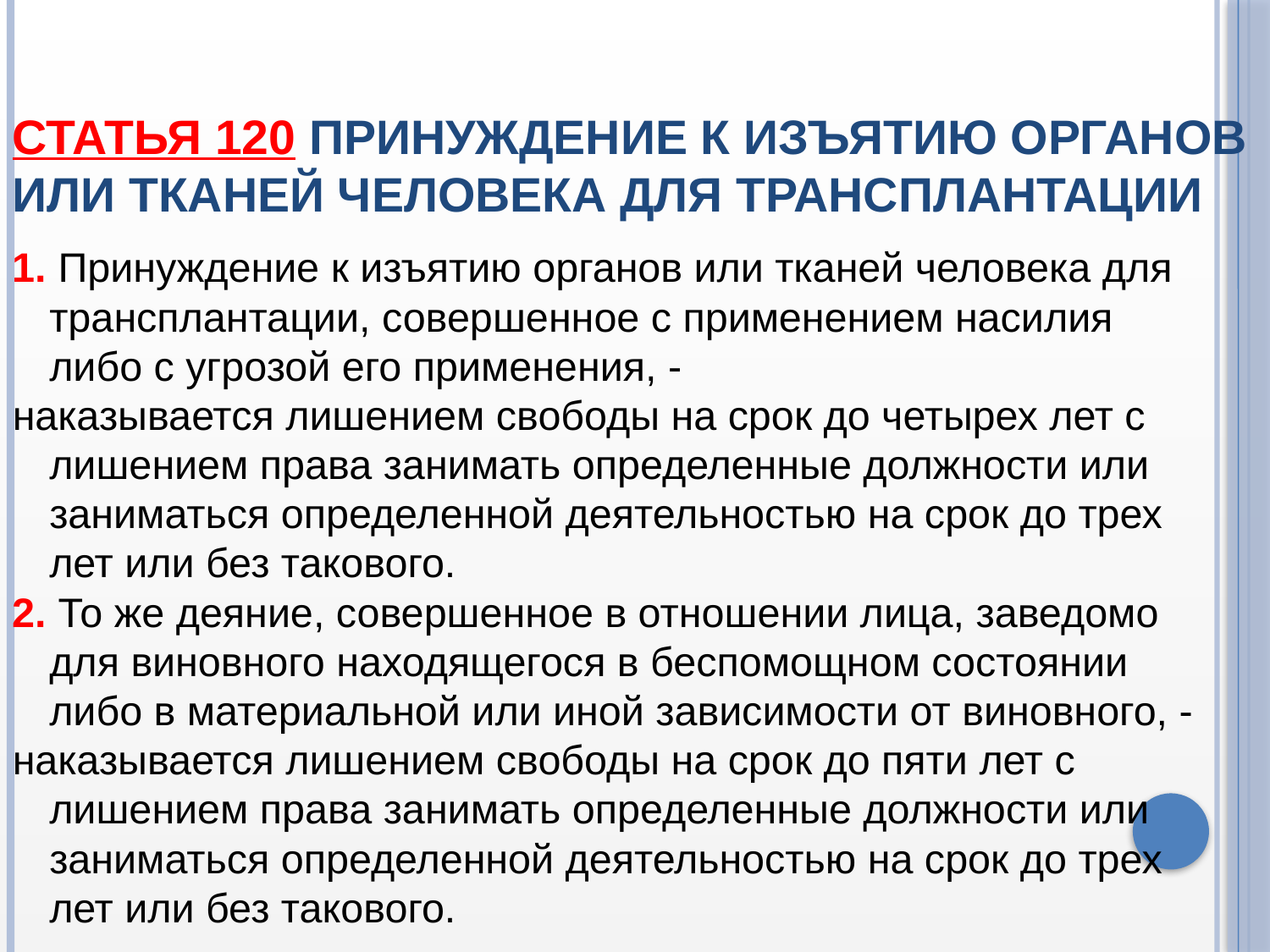

# Статья 120 Принуждение к изъятию органов или тканей человека для трансплантации

1. Принуждение к изъятию органов или тканей человека для трансплантации, совершенное с применением насилия либо с угрозой его применения, -
наказывается лишением свободы на срок до четырех лет с лишением права занимать определенные должности или заниматься определенной деятельностью на срок до трех лет или без такового.
2. То же деяние, совершенное в отношении лица, заведомо для виновного находящегося в беспомощном состоянии либо в материальной или иной зависимости от виновного, -
наказывается лишением свободы на срок до пяти лет с лишением права занимать определенные должности или заниматься определенной деятельностью на срок до трех лет или без такового.